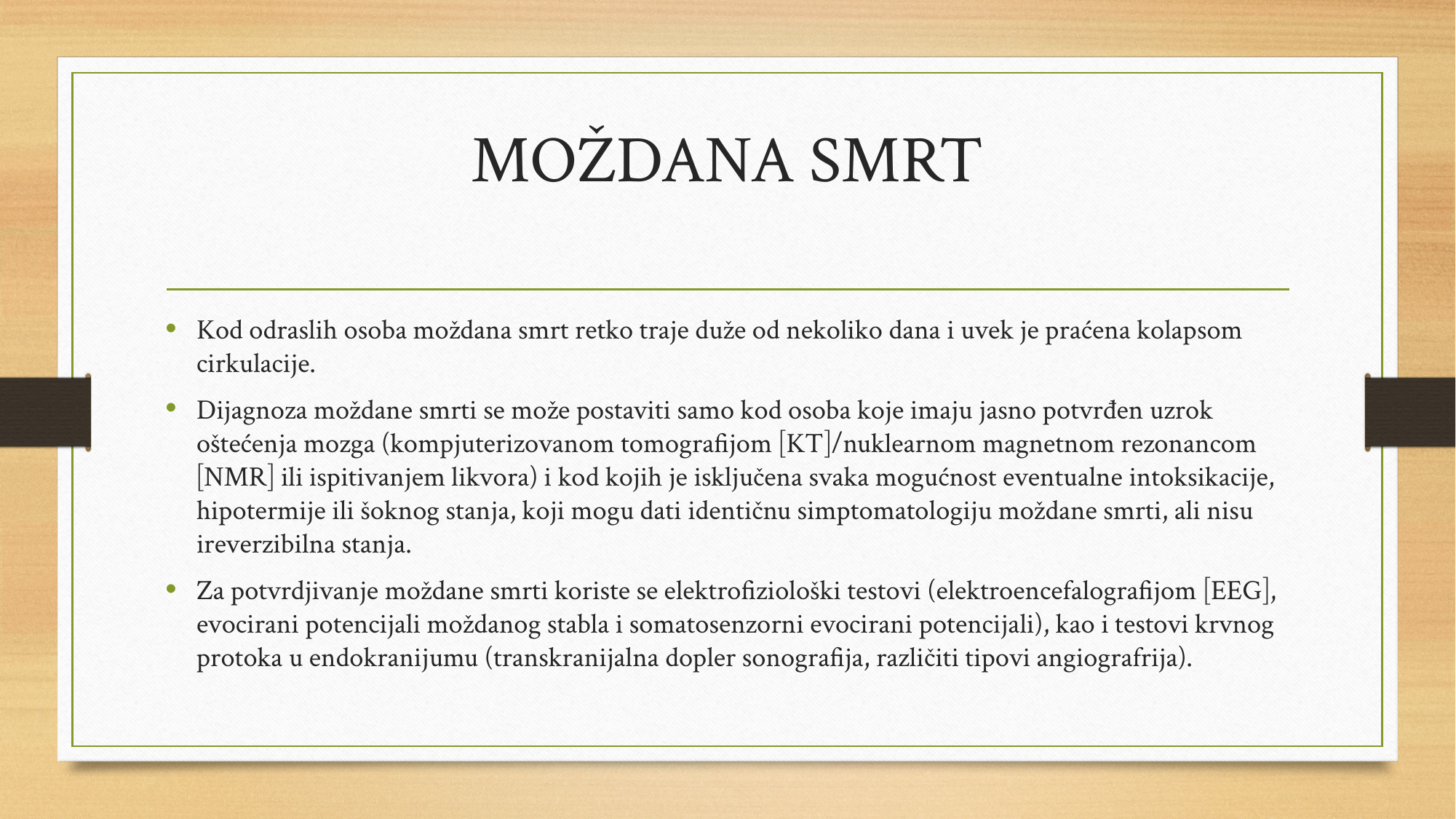

# MOŽDANA SMRT
Kod odraslih osoba moždana smrt retko traje duže od nekoliko dana i uvek je praćena kolapsom cirkulacije.
Dijagnoza moždane smrti se može postaviti samo kod osoba koje imaju jasno potvrđen uzrok oštećenja mozga (kompjuterizovanom tomografijom [KT]/nuklearnom magnetnom rezonancom [NMR] ili ispitivanjem likvora) i kod kojih je isključena svaka mogućnost eventualne intoksikacije, hipotermije ili šoknog stanja, koji mogu dati identičnu simptomatologiju moždane smrti, ali nisu ireverzibilna stanja.
Za potvrdjivanje moždane smrti koriste se elektrofiziološki testovi (elektroencefalografijom [EEG], evocirani potencijali moždanog stabla i somatosenzorni evocirani potencijali), kao i testovi krvnog protoka u endokranijumu (transkranijalna dopler sonografija, različiti tipovi angiografrija).